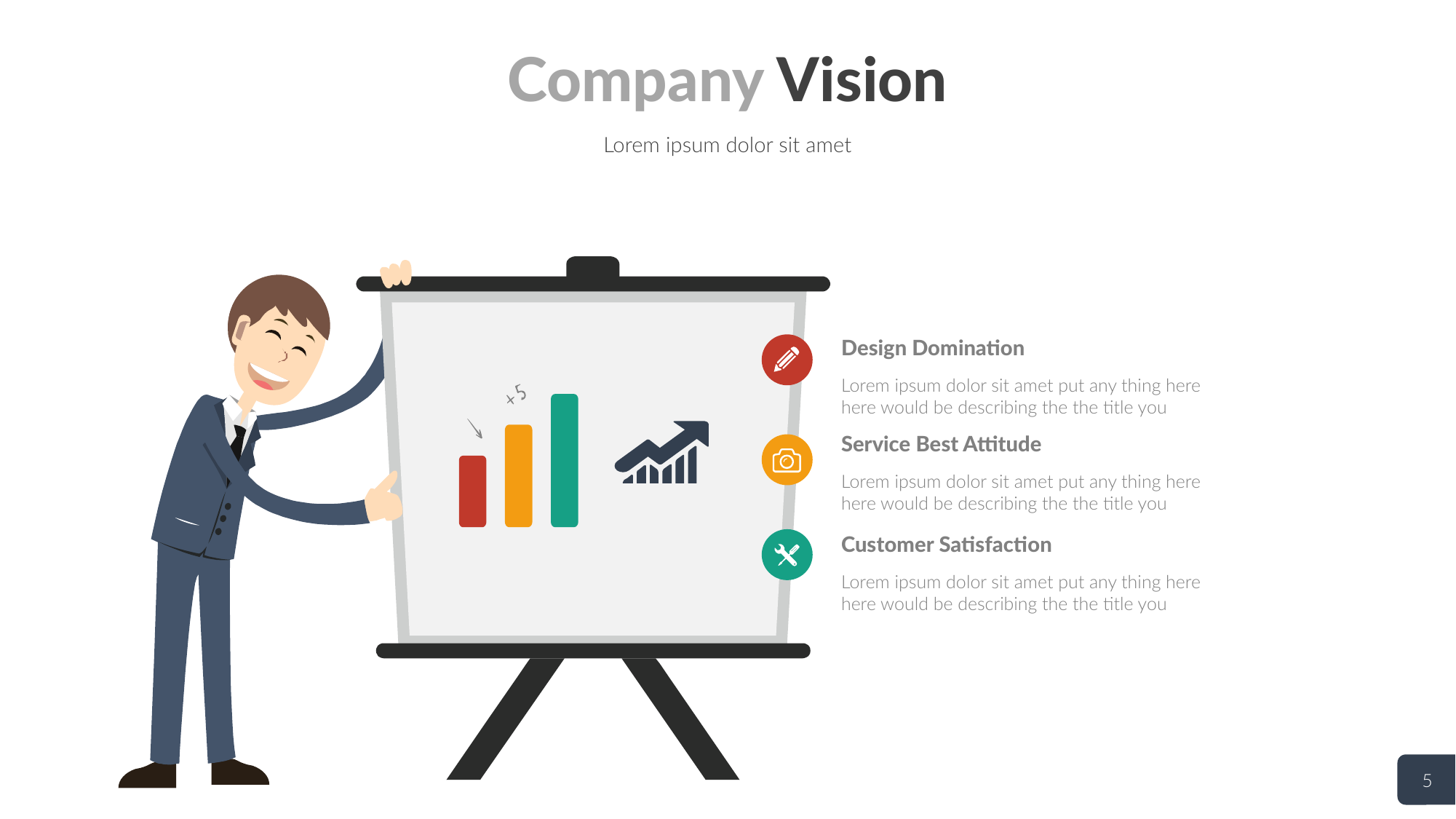

# Company Vision
Lorem ipsum dolor sit amet

Design Domination

Lorem ipsum dolor sit amet put any thing here here would be describing the the title you
Service Best Attitude

Lorem ipsum dolor sit amet put any thing here here would be describing the the title you
Customer Satisfaction

Lorem ipsum dolor sit amet put any thing here here would be describing the the title you

5